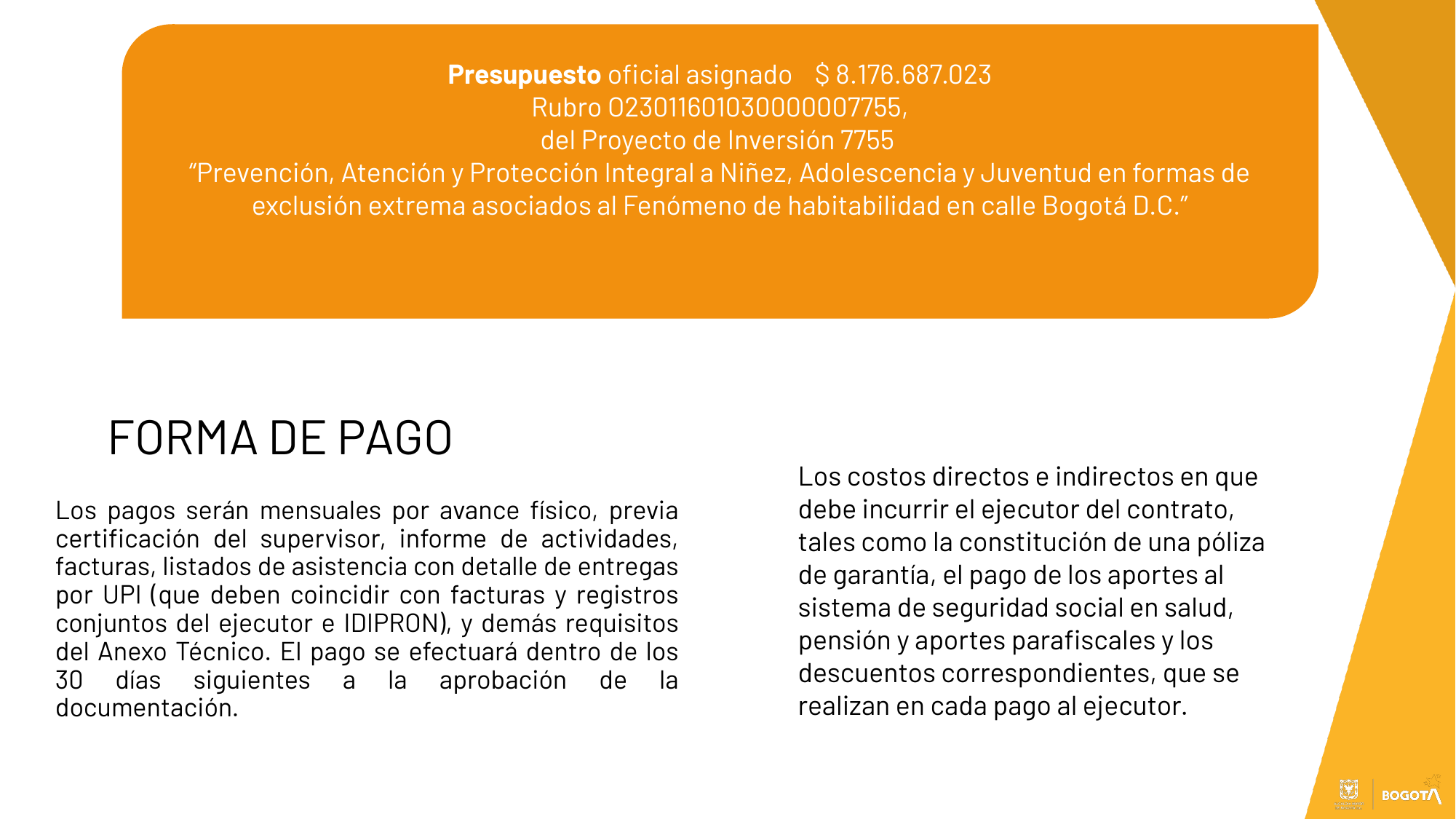

Presupuesto oficial asignado    $ 8.176.687.023
Rubro O23011601030000007755,
del Proyecto de Inversión 7755
“Prevención, Atención y Protección Integral a Niñez, Adolescencia y Juventud en formas de exclusión extrema asociados al Fenómeno de habitabilidad en calle Bogotá D.C.”

# FORMA DE PAGO
Los costos directos e indirectos en que debe incurrir el ejecutor del contrato, tales como la constitución de una póliza de garantía, el pago de los aportes al sistema de seguridad social en salud, pensión y aportes parafiscales y los descuentos correspondientes, que se realizan en cada pago al ejecutor.
Los pagos serán mensuales por avance físico, previa certificación del supervisor, informe de actividades, facturas, listados de asistencia con detalle de entregas por UPI (que deben coincidir con facturas y registros conjuntos del ejecutor e IDIPRON), y demás requisitos del Anexo Técnico. El pago se efectuará dentro de los 30 días siguientes a la aprobación de la documentación.